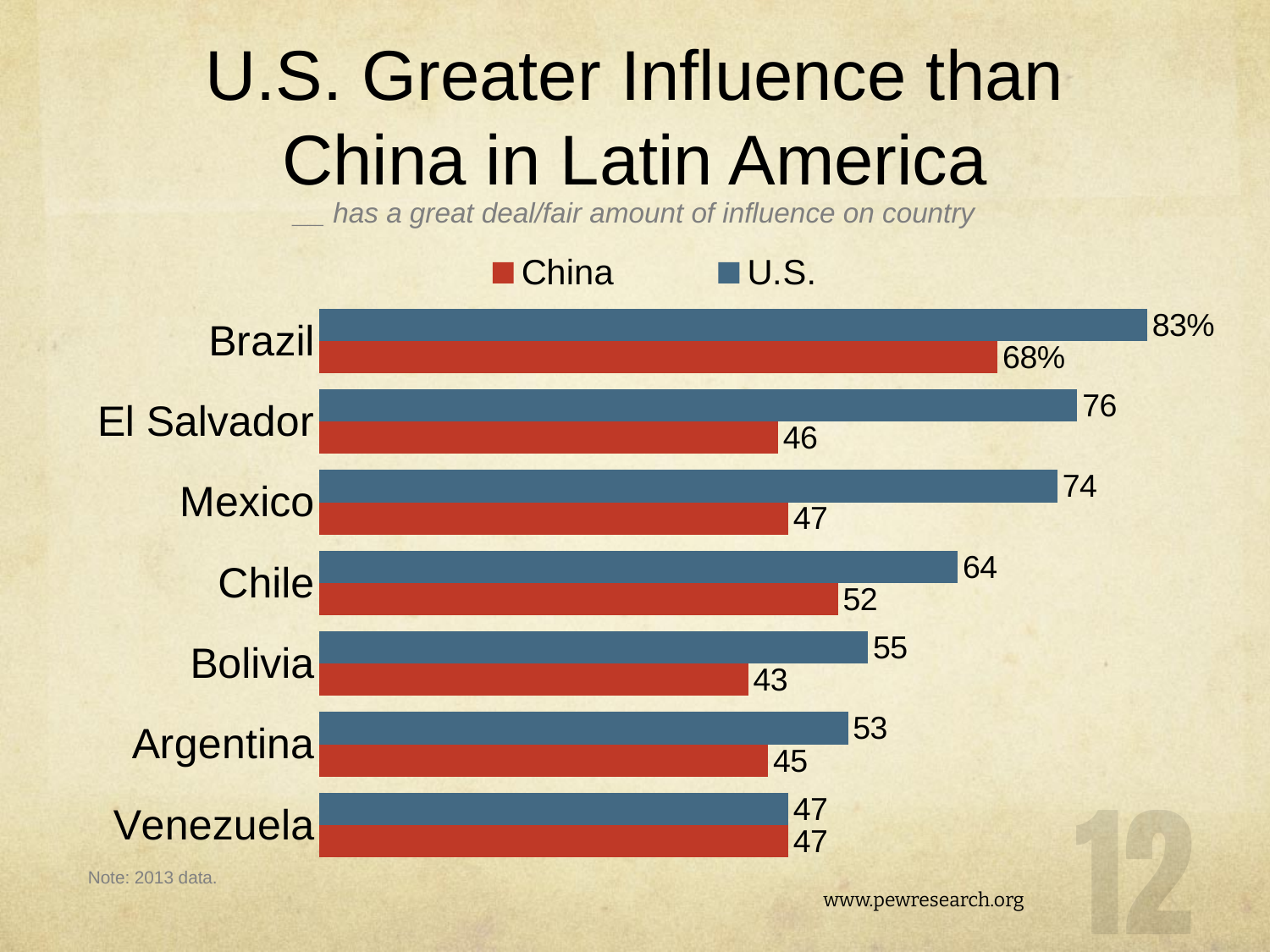

# U.S. Greater Influence than China in Latin America
__ has a great deal/fair amount of influence on country

### Chart

| Category | U.S. | China |
|---|---|---|
| Brazil | 83.0 | 68.0 |
| El Salvador | 76.0 | 46.0 |
| Mexico | 74.0 | 47.0 |
| Chile | 64.0 | 52.0 |
| Bolivia | 55.0 | 43.0 |
| Argentina | 53.0 | 45.0 |
| Venezuela | 47.0 | 47.0 |
Note: 2013 data.
www.pewresearch.org
12